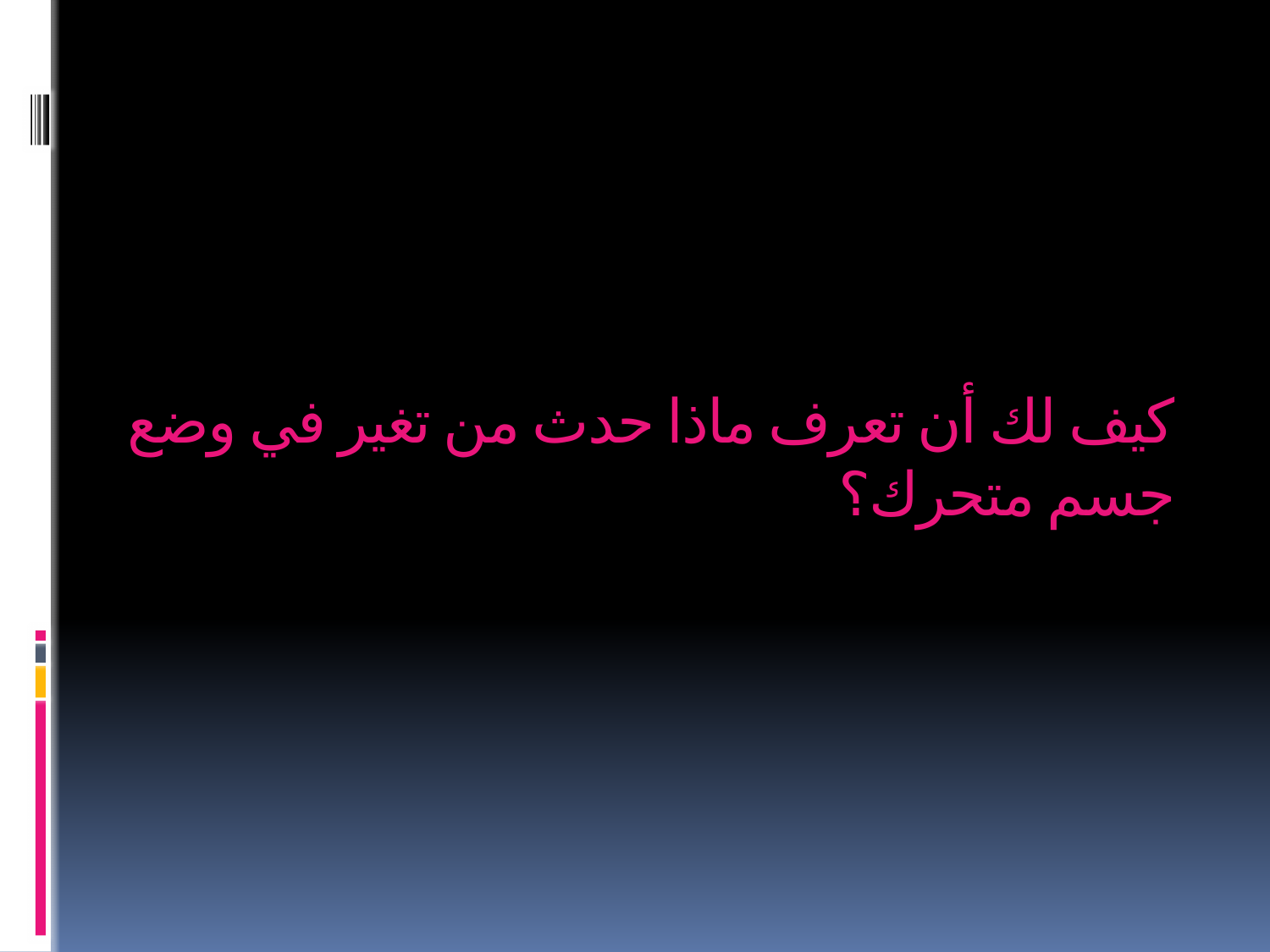

# كيف لك أن تعرف ماذا حدث من تغير في وضع جسم متحرك؟